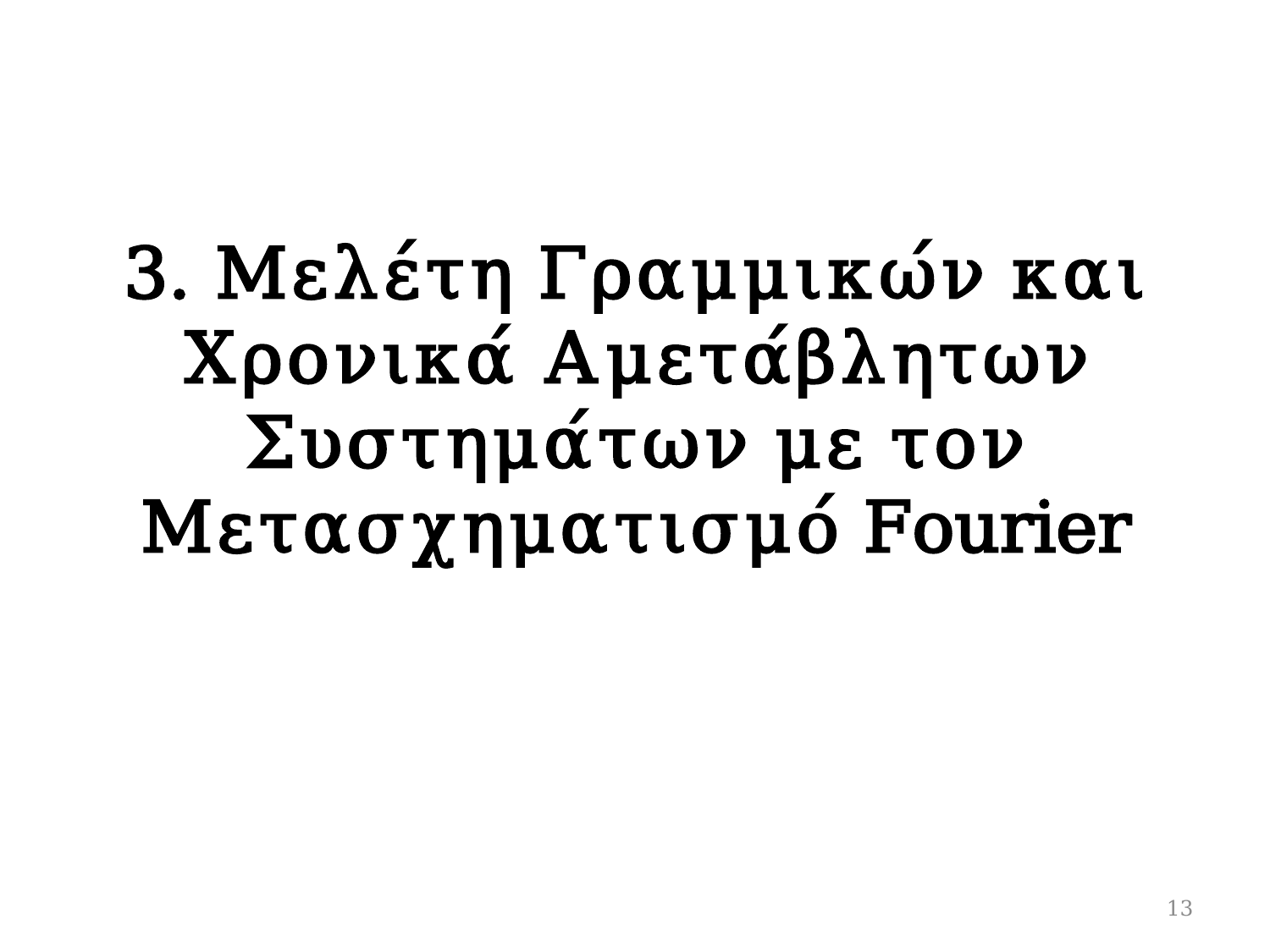

# 3. Μελέτη Γραμμικών και Χρονικά Αμετάβλητων Συστημάτων με τον Μετασχηματισμό Fourier
13